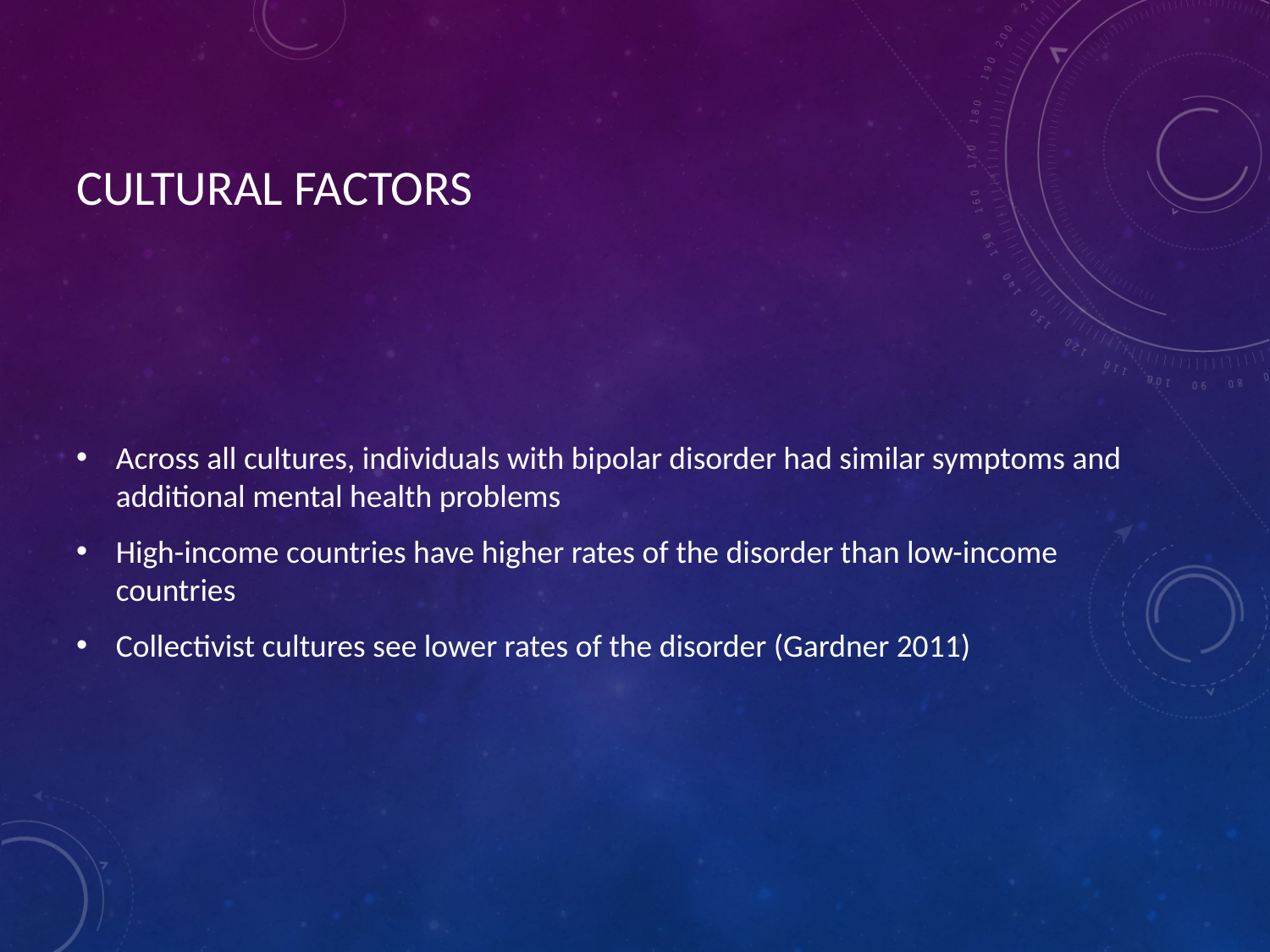

# Cultural Factors
Across all cultures, individuals with bipolar disorder had similar symptoms and additional mental health problems
High-income countries have higher rates of the disorder than low-income countries
Collectivist cultures see lower rates of the disorder (Gardner 2011)